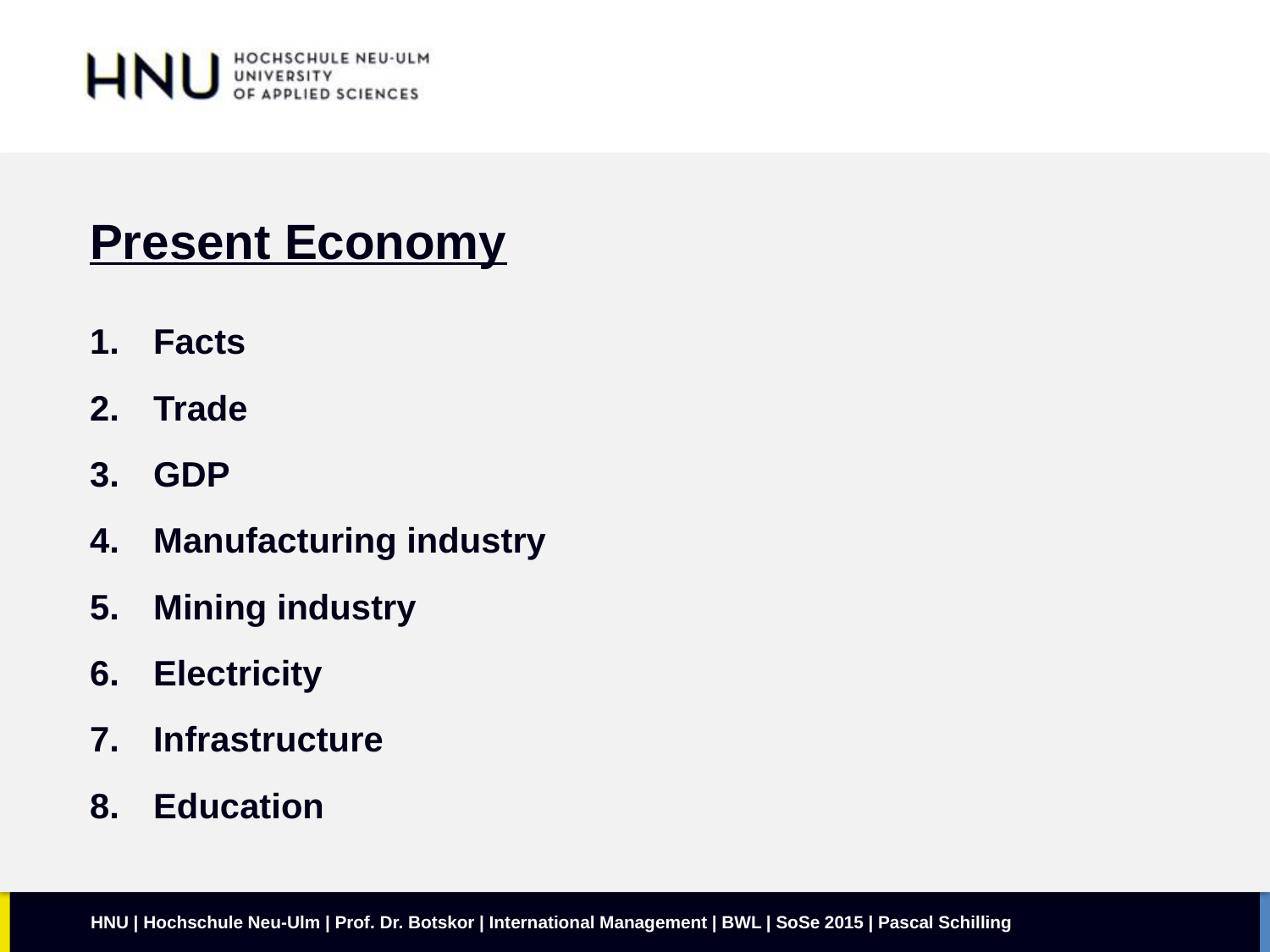

Present Economy
Facts
Trade
GDP
Manufacturing industry
Mining industry
Electricity
Infrastructure
Education

HNU | Hochschule Neu-Ulm | Prof. Dr. Botskor | International Management | BWL | SoSe 2015 | Pascal Schilling